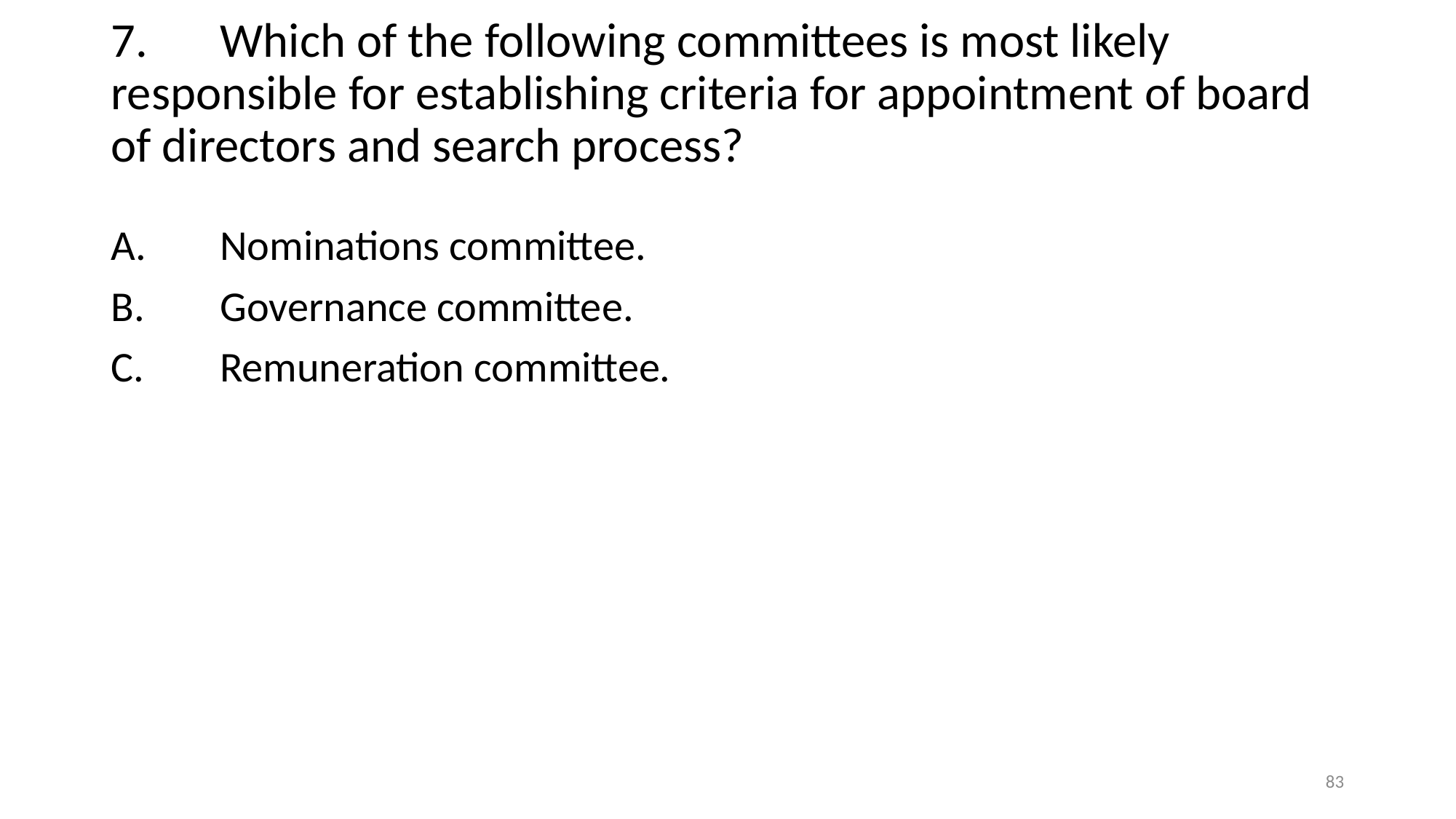

# 7.	Which of the following committees is most likely responsible for establishing criteria for appointment of board of directors and search process?
A.	Nominations committee.
B.	Governance committee.
C.	Remuneration committee.
83